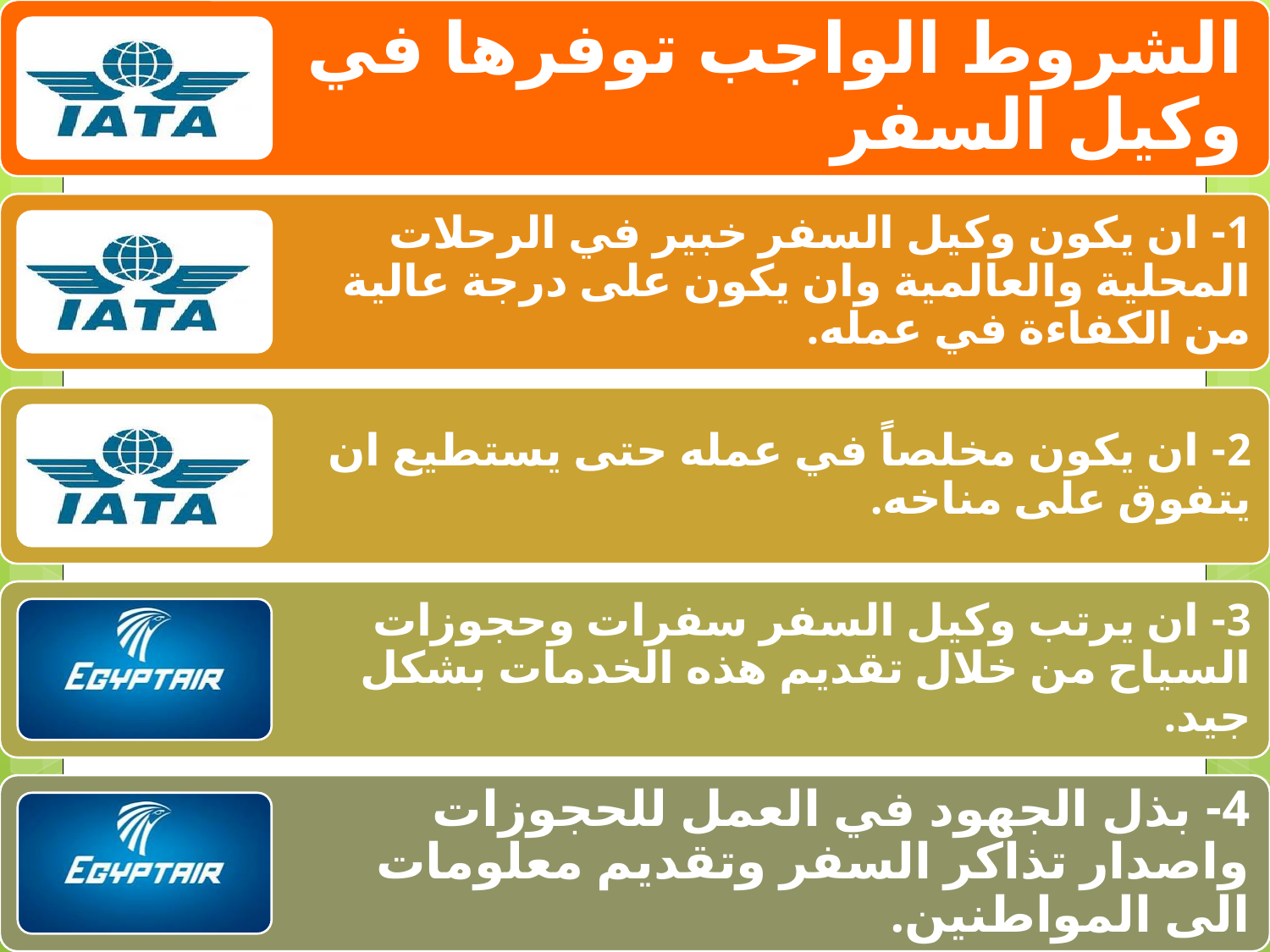

الشروط الواجب توفرها في وكيل السفر
1- ان يكون وكيل السفر خبير في الرحلات المحلية والعالمية وان يكون على درجة عالية من الكفاءة في عمله.
2- ان يكون مخلصاً في عمله حتى يستطيع ان يتفوق على مناخه.
3- ان يرتب وكيل السفر سفرات وحجوزات السياح من خلال تقديم هذه الخدمات بشكل جيد.
4- بذل الجهود في العمل للحجوزات واصدار تذاكر السفر وتقديم معلومات الى المواطنين.